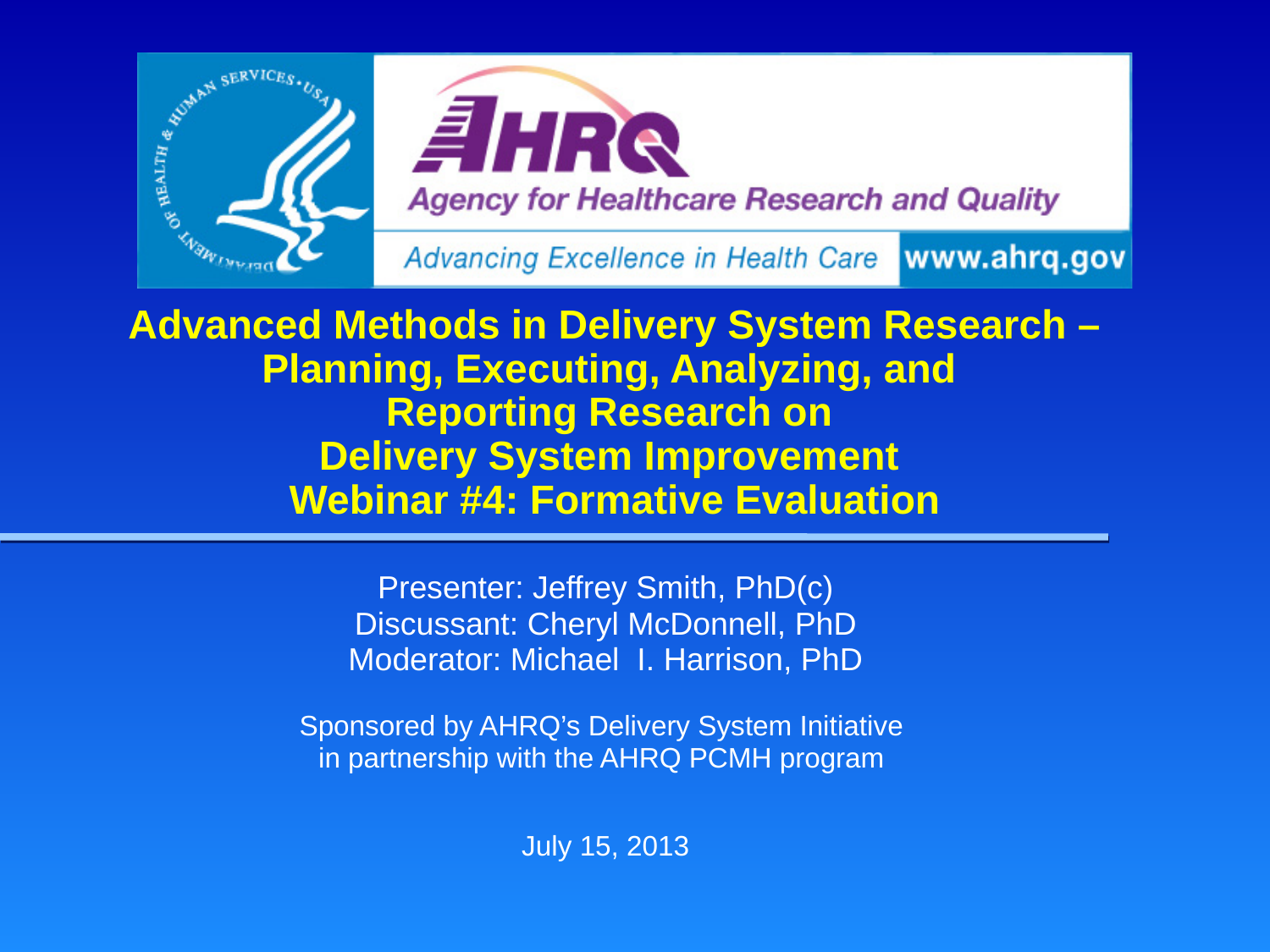

# Advanced Methods in Delivery System Research – Planning, Executing, Analyzing, and Reporting Research on Delivery System Improvement Webinar #4: Formative Evaluation
Presenter: Jeffrey Smith, PhD(c)
Discussant: Cheryl McDonnell, PhD
Moderator: Michael  I. Harrison, PhD

Sponsored by AHRQ’s Delivery System Initiative
in partnership with the AHRQ PCMH program

July 15, 2013